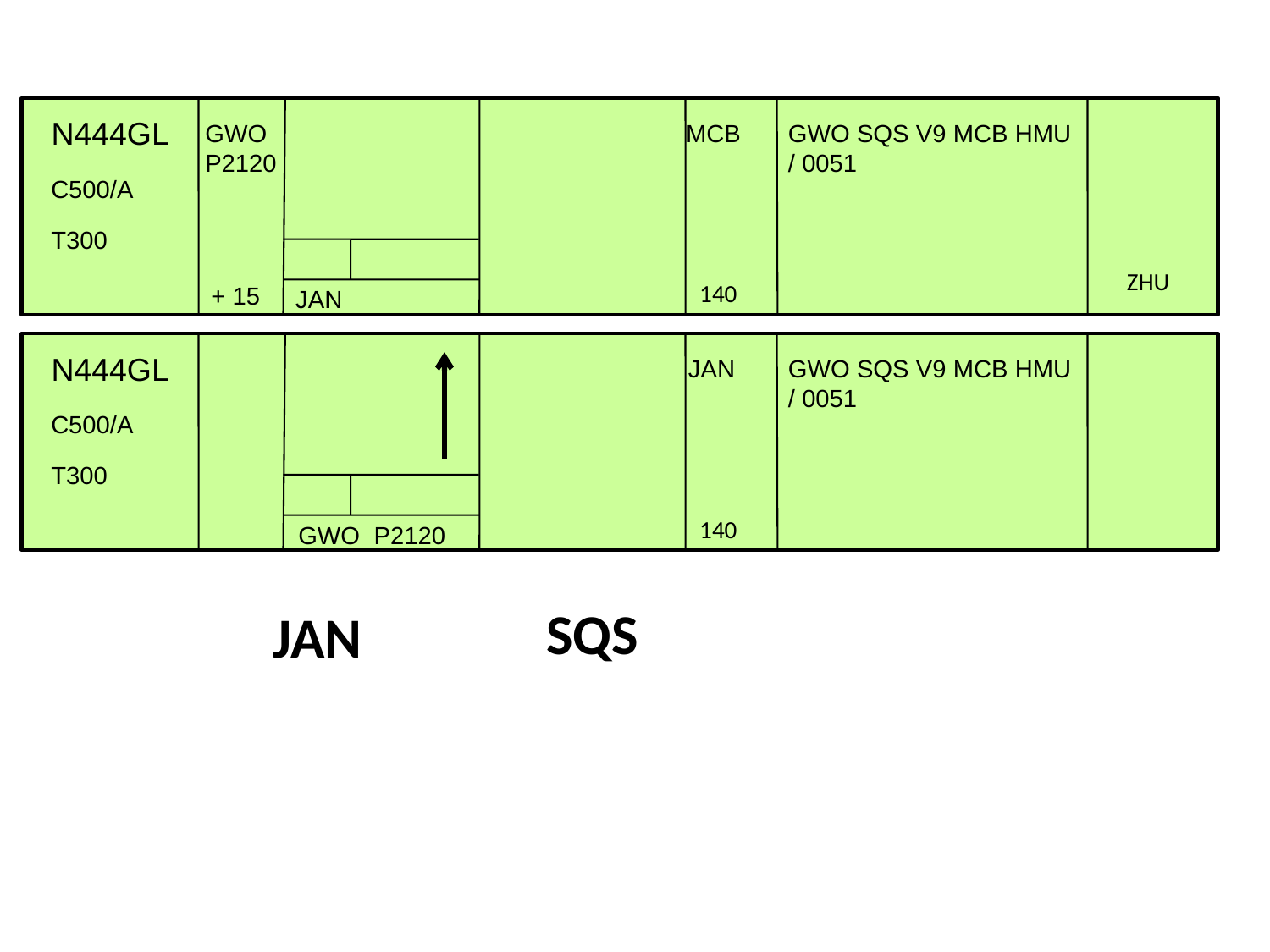

N444GL
GWO
P2120

 MCB
GWO SQS V9 MCB HMU / 0051

C500/A

T300

ZHU
140
+ 15
JAN

N444GL

 JAN
GWO SQS V9 MCB HMU / 0051

C500/A

T300

140

GWO  P2120

SQS
JAN